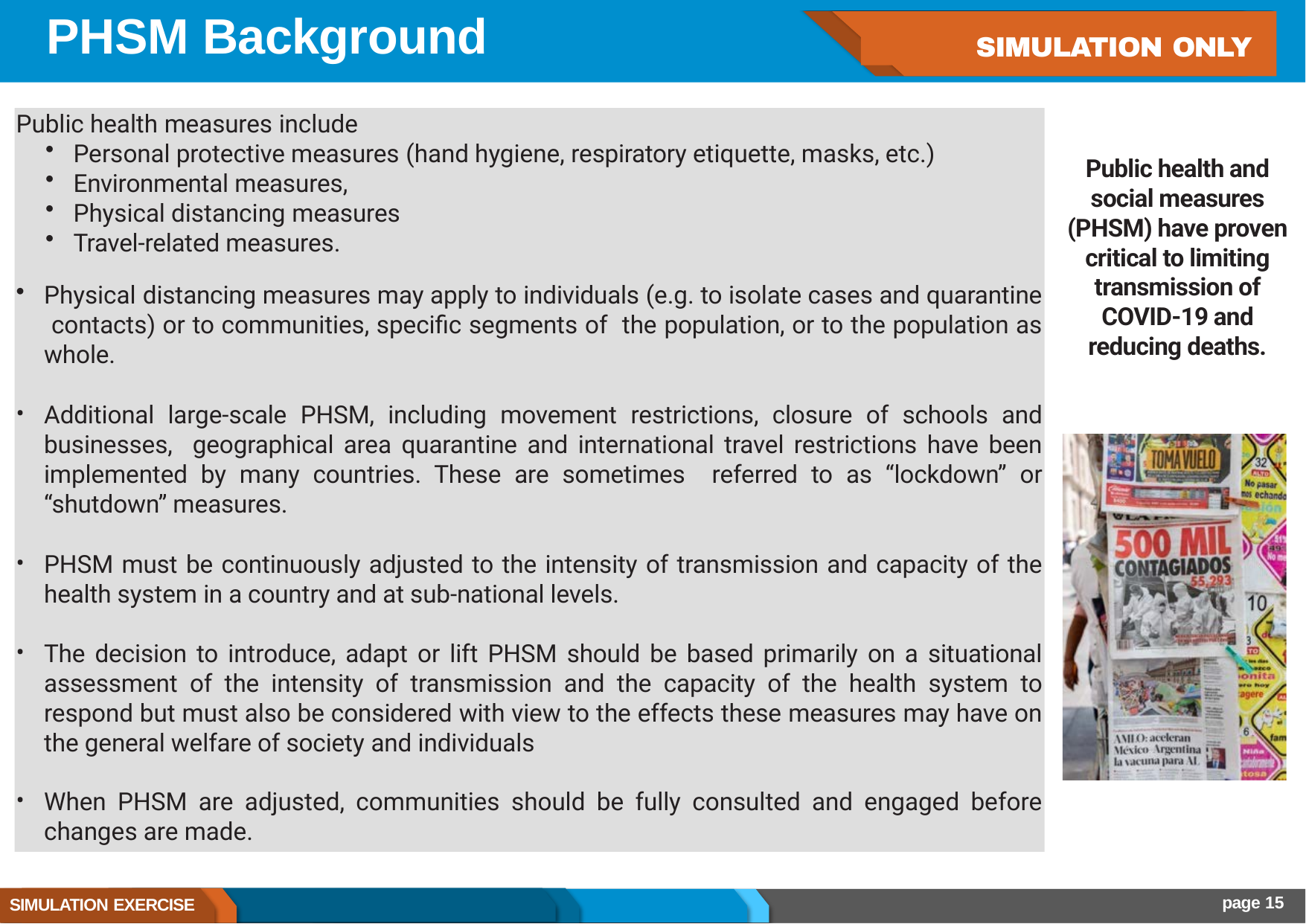

# PHSM Background

SIMULATION ONLY
Public health measures include
Personal protective measures (hand hygiene, respiratory etiquette, masks, etc.)
Environmental measures,
Physical distancing measures
Travel-related measures.

Physical distancing measures may apply to individuals (e.g. to isolate cases and quarantine  contacts) or to communities, specific segments of  the population, or to the population as whole.

Additional large-scale PHSM, including movement restrictions, closure of schools and businesses,  geographical area quarantine and international travel restrictions have been implemented by many countries. These are sometimes  referred to as “lockdown” or “shutdown” measures.

PHSM must be continuously adjusted to the intensity of transmission and capacity of the health system in a country and at sub-national levels.

The decision to introduce, adapt or lift PHSM should be based primarily on a situational assessment of the intensity of transmission and the capacity of the health system to respond but must also be considered with view to the effects these measures may have on the general welfare of society and individuals

When PHSM are adjusted, communities should be fully consulted and engaged before changes are made.
Public health and social measures (PHSM) have proven critical to limiting transmission of COVID-19 and reducing deaths.

page 15
SIMULATION EXERCISE